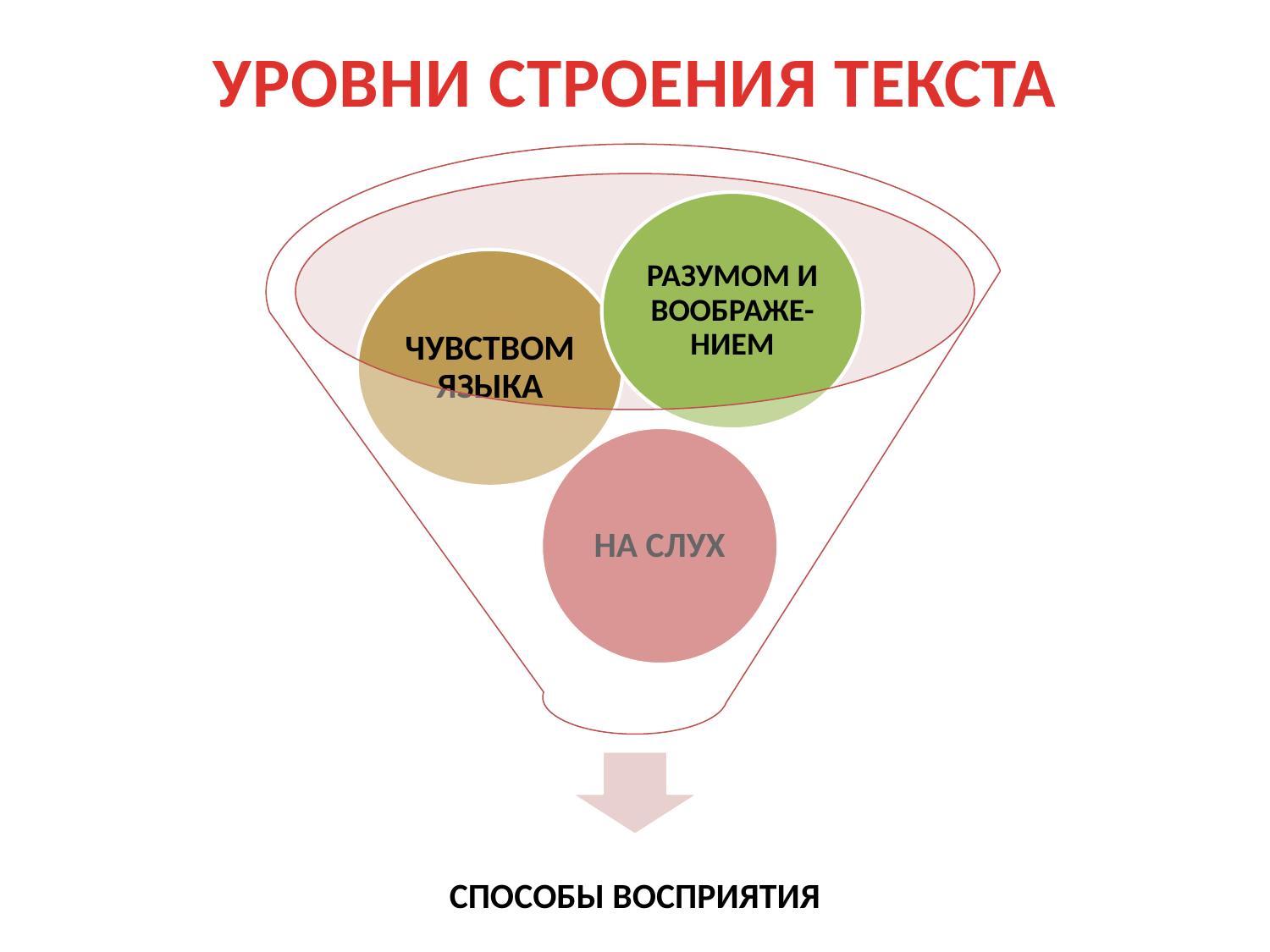

УРОВНИ СТРОЕНИЯ ТЕКСТА
СПОСОБЫ ВОСПРИЯТИЯ
НА СЛУХ
ЧУВСТВОМ ЯЗЫКА
РАЗУМОМ И ВООБРАЖЕ-НИЕМ